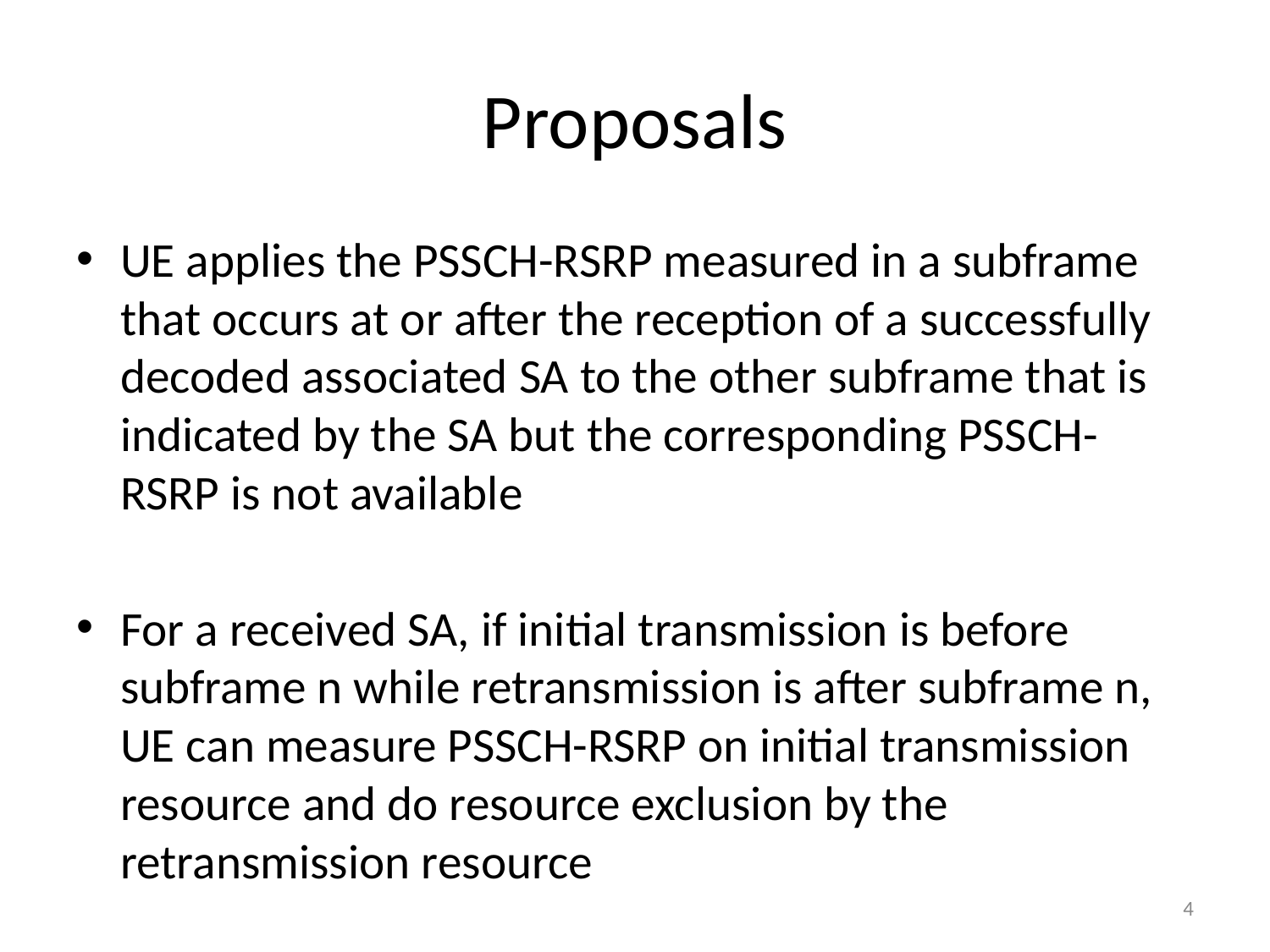

# Proposals
UE applies the PSSCH-RSRP measured in a subframe that occurs at or after the reception of a successfully decoded associated SA to the other subframe that is indicated by the SA but the corresponding PSSCH-RSRP is not available

For a received SA, if initial transmission is before subframe n while retransmission is after subframe n, UE can measure PSSCH-RSRP on initial transmission resource and do resource exclusion by the retransmission resource
4